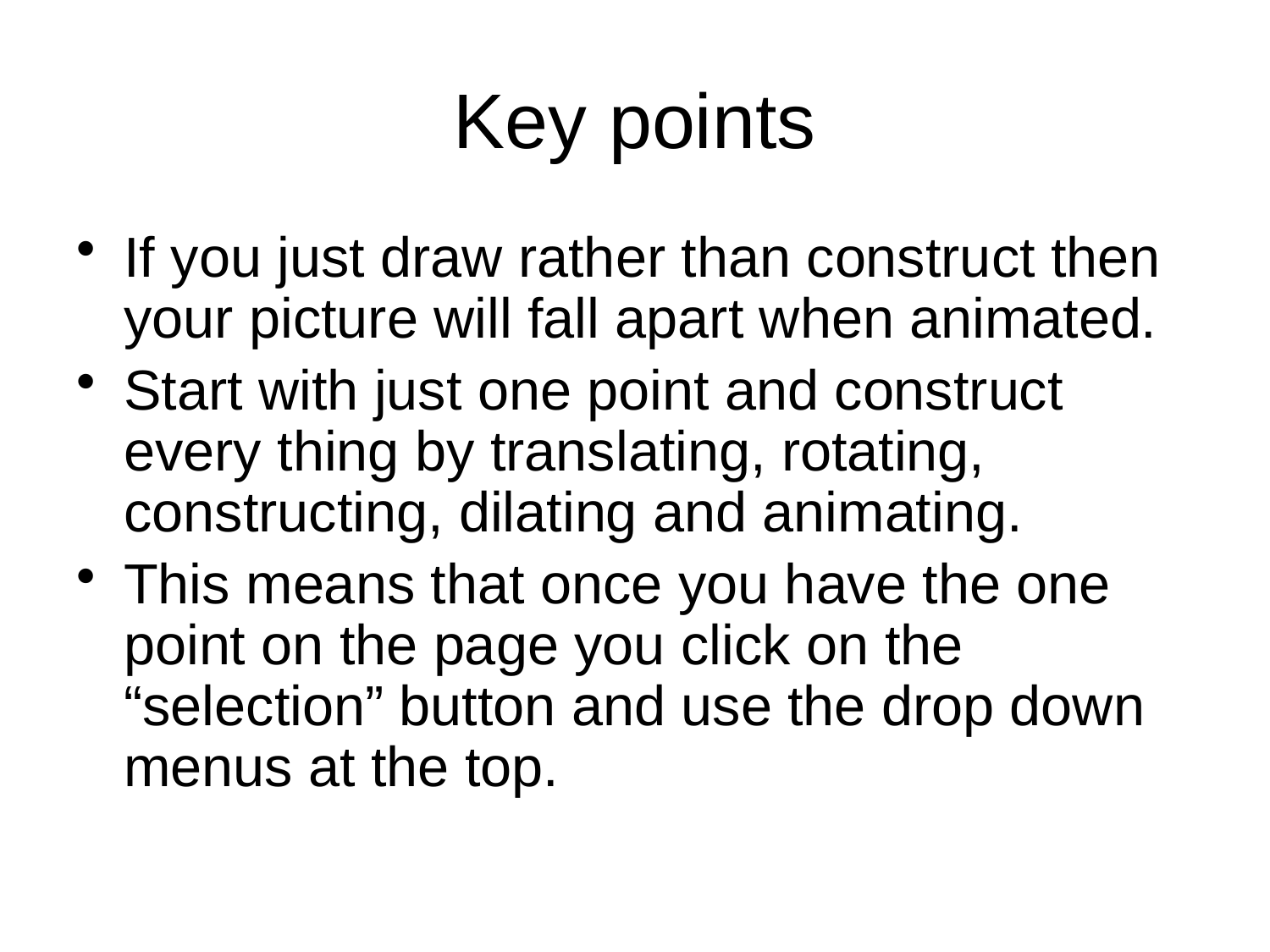

# Key points
If you just draw rather than construct then your picture will fall apart when animated.
Start with just one point and construct every thing by translating, rotating, constructing, dilating and animating.
This means that once you have the one point on the page you click on the “selection” button and use the drop down menus at the top.